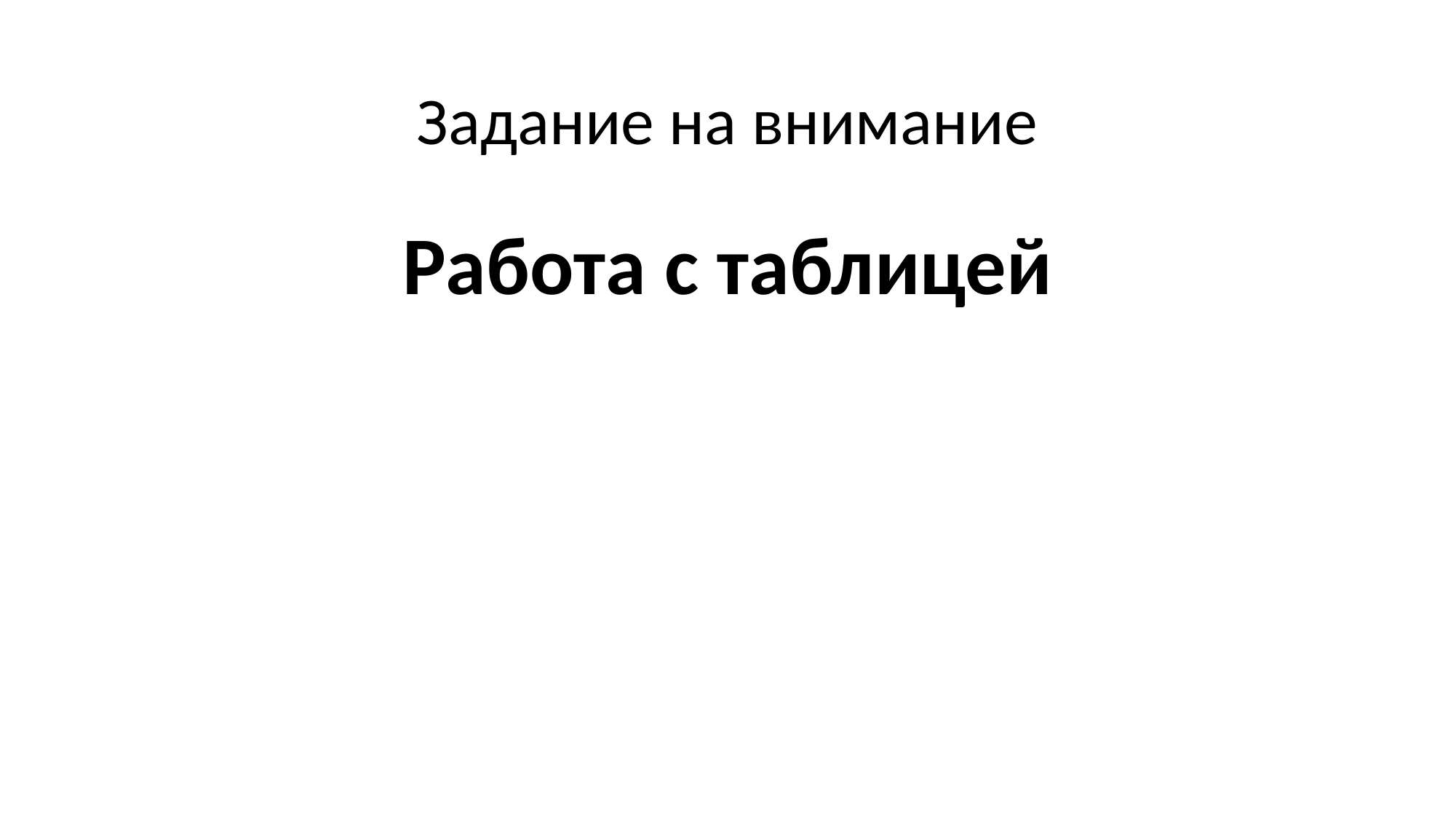

# Задание на внимание
Работа с таблицей